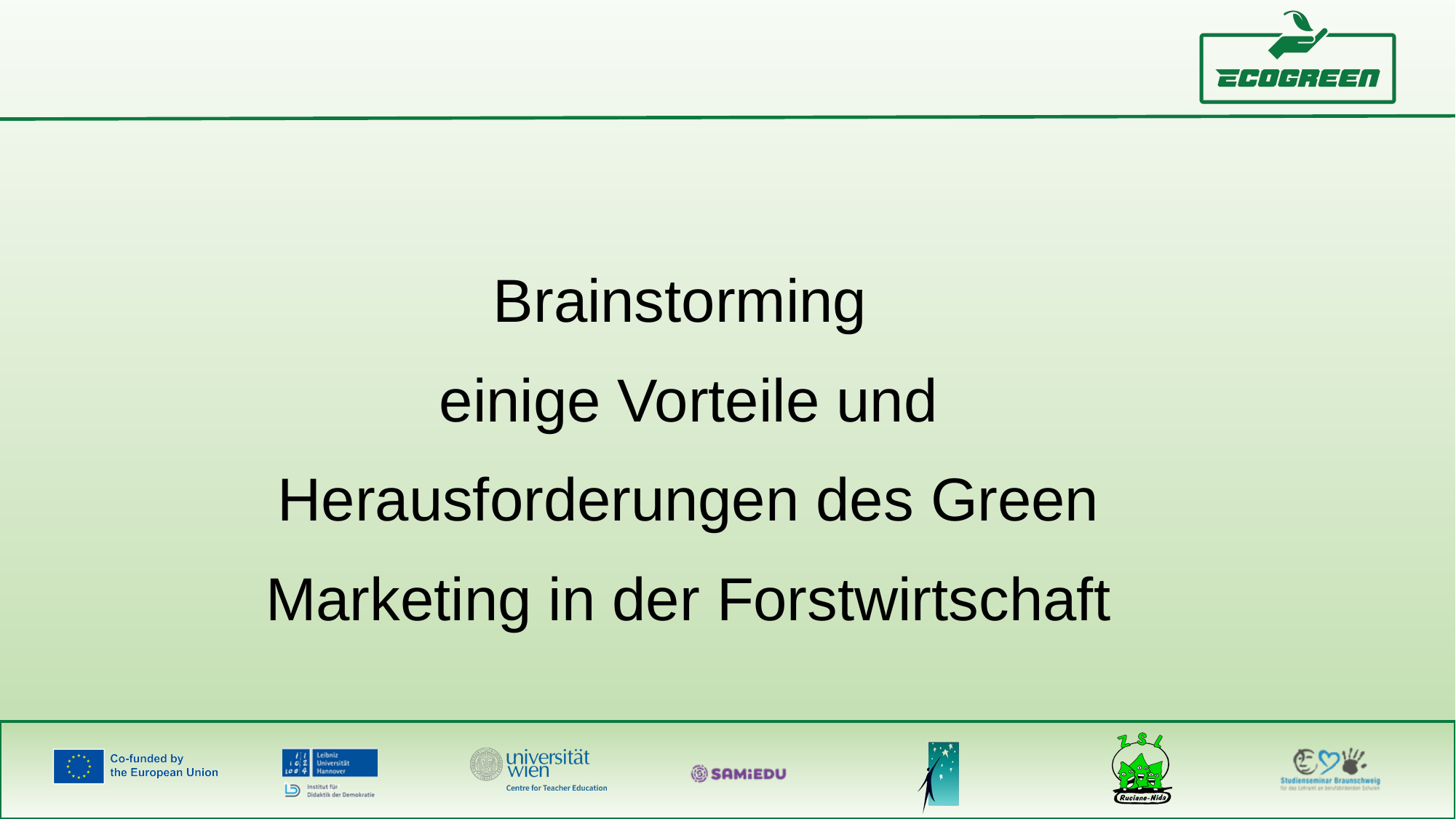

Brainstorming
einige Vorteile und Herausforderungen des Green Marketing in der Forstwirtschaft